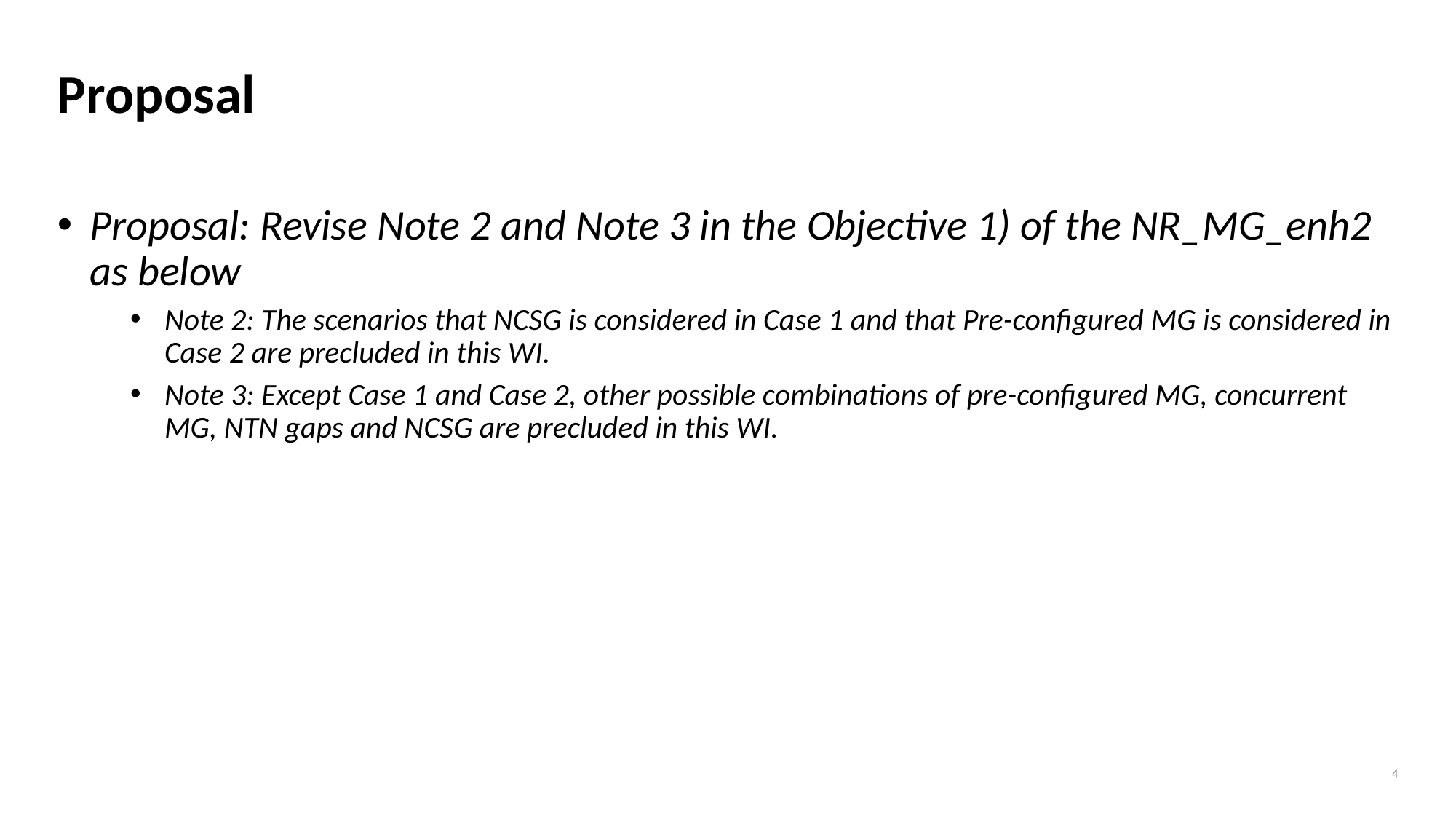

# Proposal
Proposal: Revise Note 2 and Note 3 in the Objective 1) of the NR_MG_enh2 as below
Note 2: The scenarios that NCSG is considered in Case 1 and that Pre-configured MG is considered in Case 2 are precluded in this WI.
Note 3: Except Case 1 and Case 2, other possible combinations of pre-configured MG, concurrent MG, NTN gaps and NCSG are precluded in this WI.
4